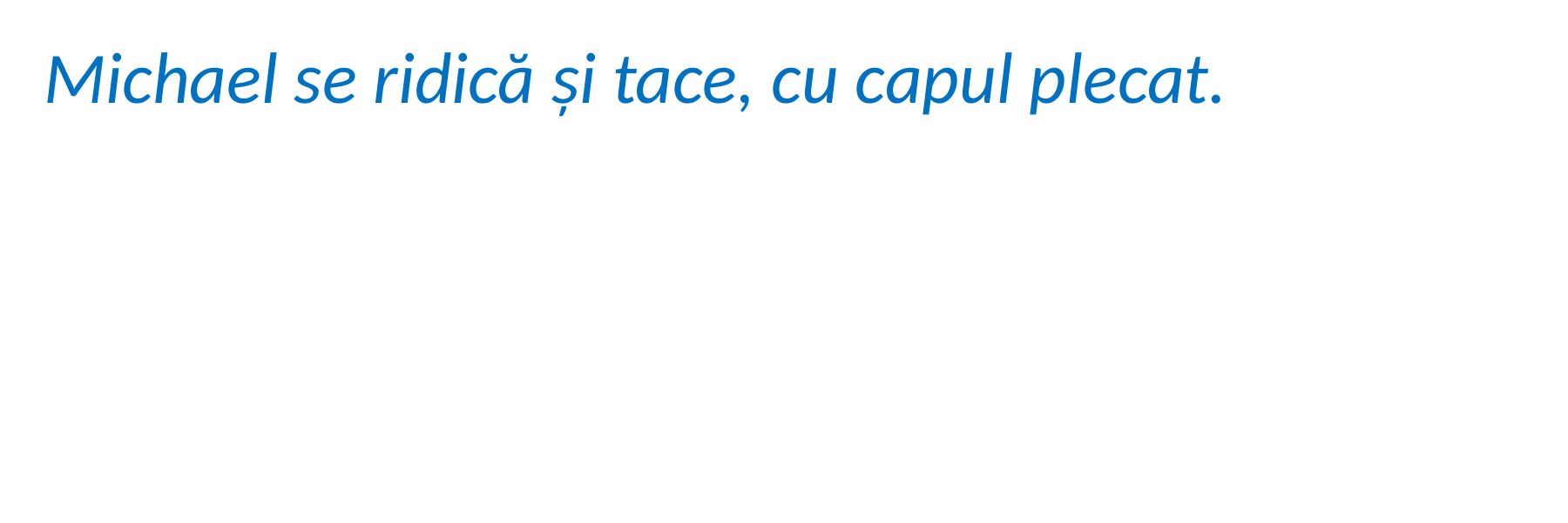

Michael se ridică și tace, cu capul plecat.